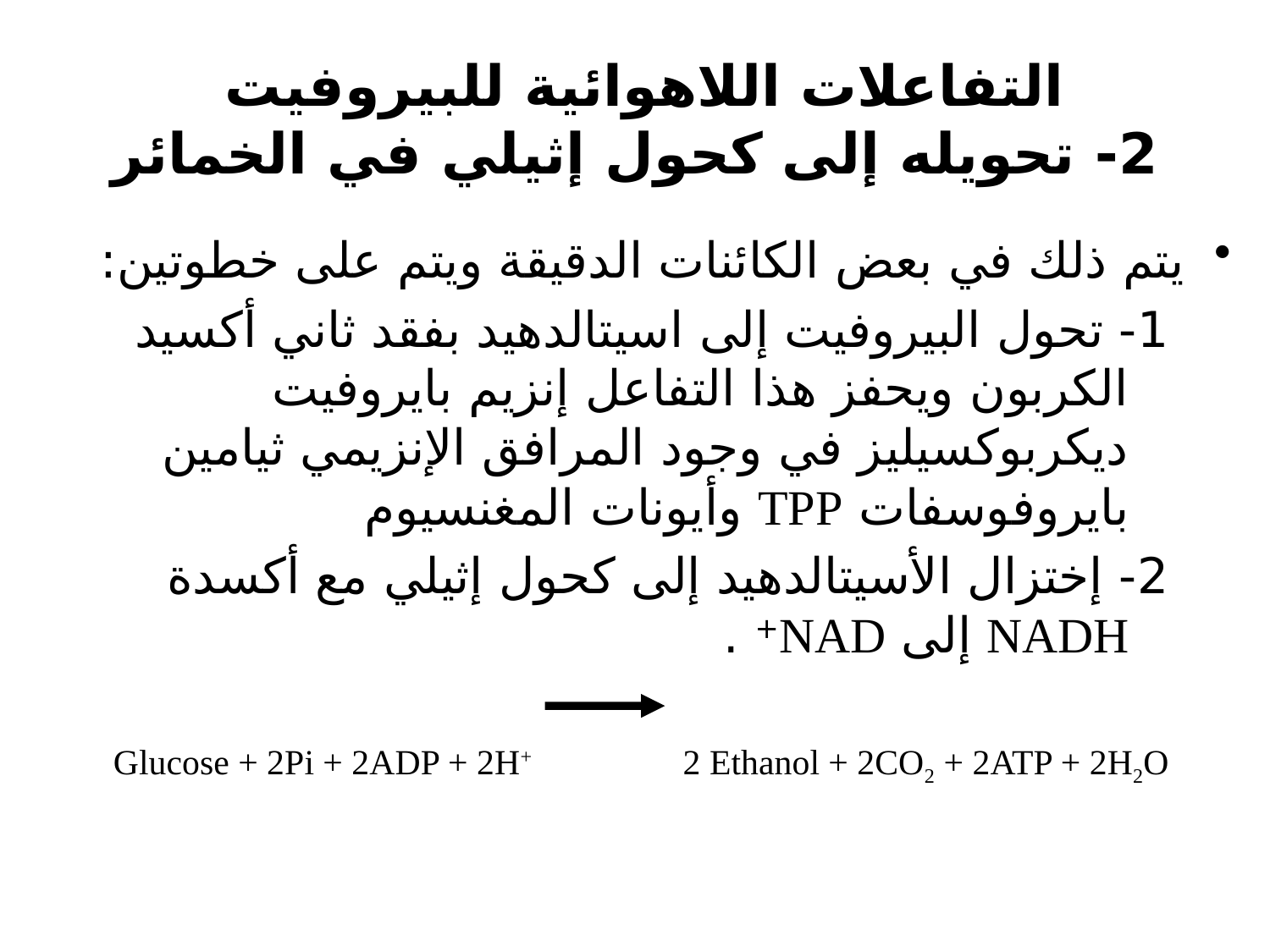

# التفاعلات اللاهوائية للبيروفيت 2- تحويله إلى كحول إثيلي في الخمائر
يتم ذلك في بعض الكائنات الدقيقة ويتم على خطوتين:
1- تحول البيروفيت إلى اسيتالدهيد بفقد ثاني أكسيد الكربون ويحفز هذا التفاعل إنزيم بايروفيت ديكربوكسيليز في وجود المرافق الإنزيمي ثيامين بايروفوسفات TPP وأيونات المغنسيوم
2- إختزال الأسيتالدهيد إلى كحول إثيلي مع أكسدة NADH إلى NAD+ .

Glucose + 2Pi + 2ADP + 2H+                 2 Ethanol + 2CO2 + 2ATP + 2H2O